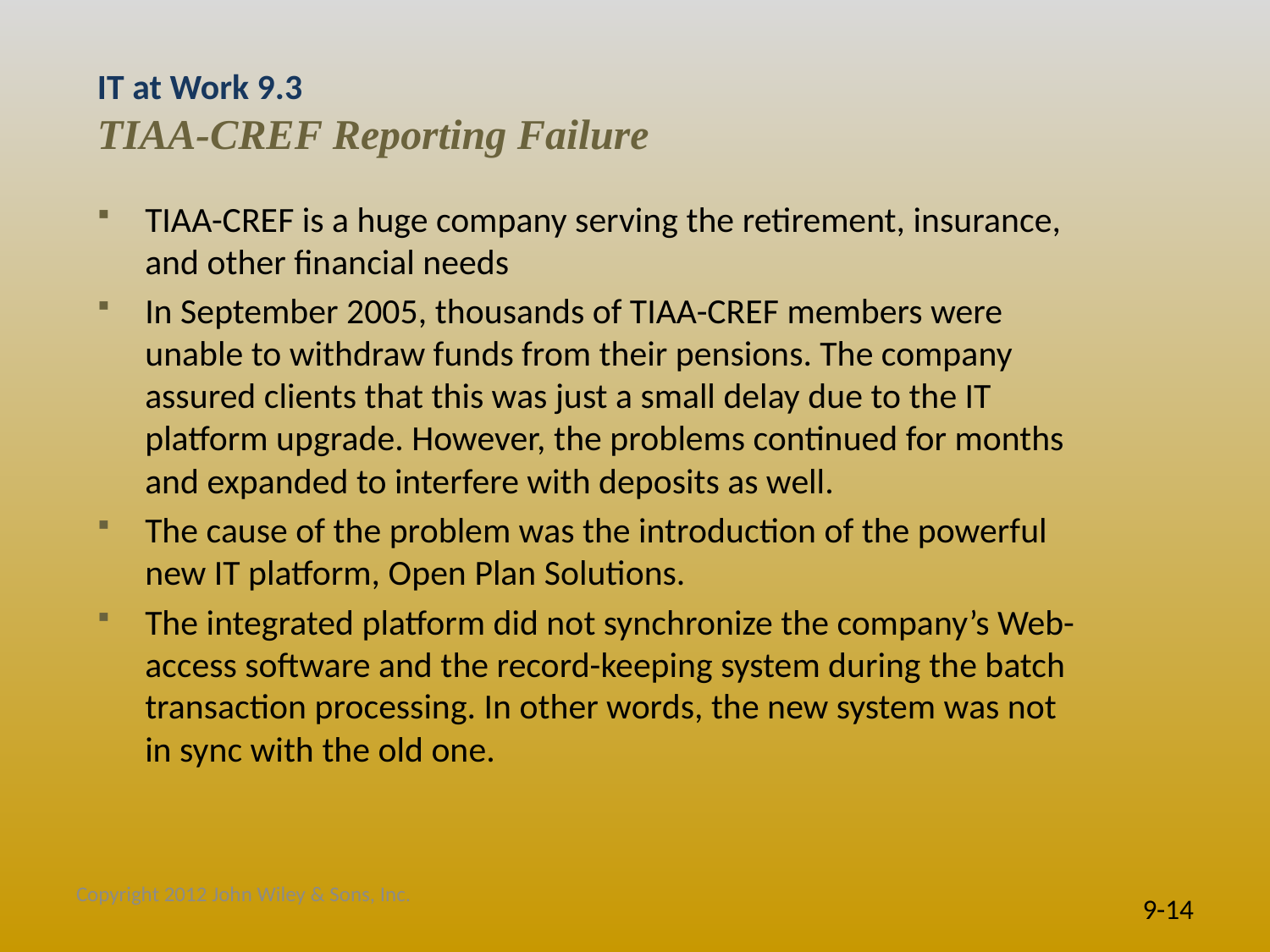

# IT at Work 9.3 TIAA-CREF Reporting Failure
TIAA-CREF is a huge company serving the retirement, insurance, and other financial needs
In September 2005, thousands of TIAA-CREF members were unable to withdraw funds from their pensions. The company assured clients that this was just a small delay due to the IT platform upgrade. However, the problems continued for months and expanded to interfere with deposits as well.
The cause of the problem was the introduction of the powerful new IT platform, Open Plan Solutions.
The integrated platform did not synchronize the company’s Web-access software and the record-keeping system during the batch transaction processing. In other words, the new system was not in sync with the old one.

Copyright 2012 John Wiley & Sons, Inc.
9-14